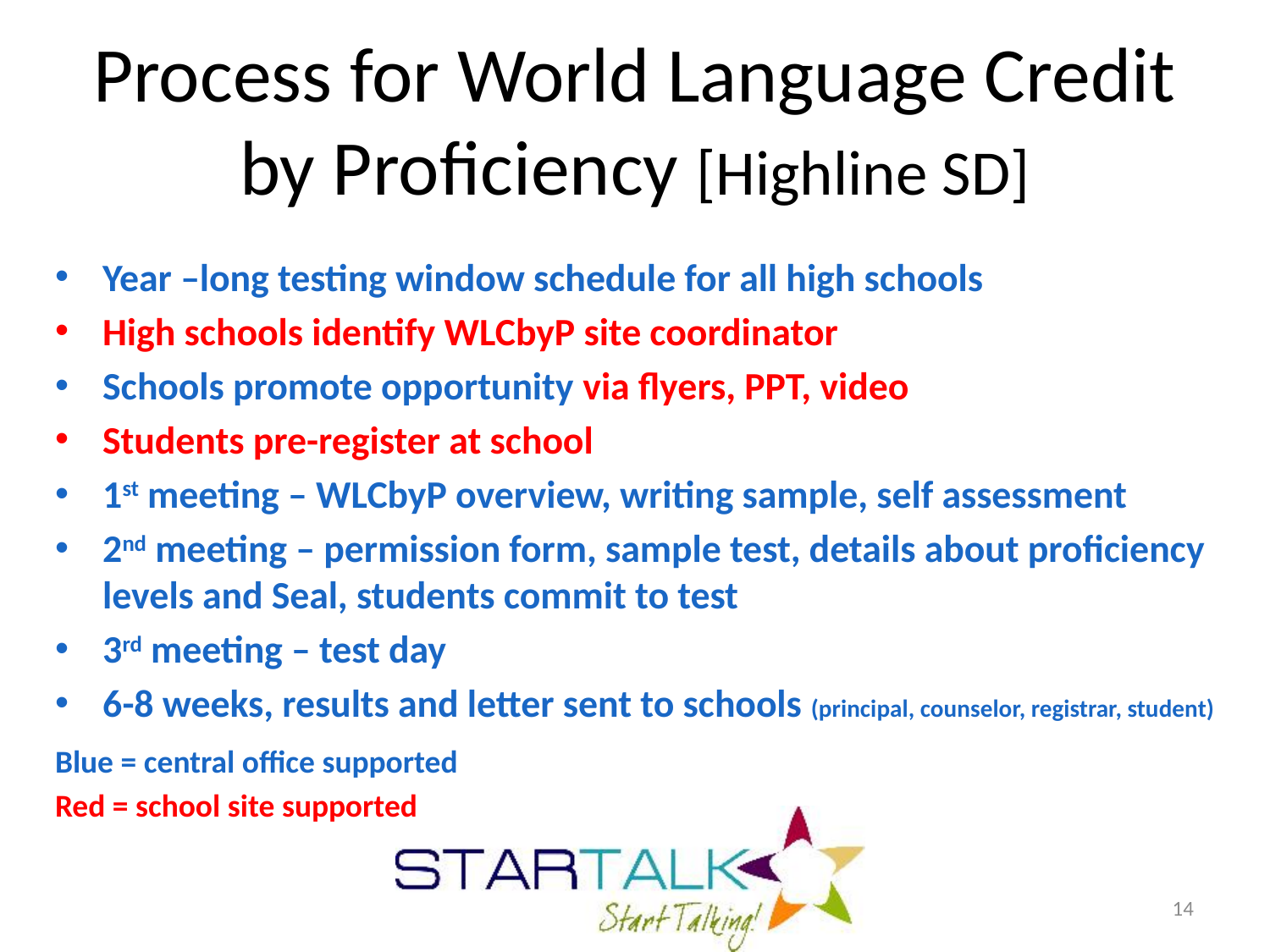

# Process for World Language Credit by Proficiency [Highline SD]
Year –long testing window schedule for all high schools
High schools identify WLCbyP site coordinator
Schools promote opportunity via flyers, PPT, video
Students pre-register at school
1st meeting – WLCbyP overview, writing sample, self assessment
2nd meeting – permission form, sample test, details about proficiency levels and Seal, students commit to test
3rd meeting – test day
6-8 weeks, results and letter sent to schools (principal, counselor, registrar, student)

Blue = central office supported
Red = school site supported
14